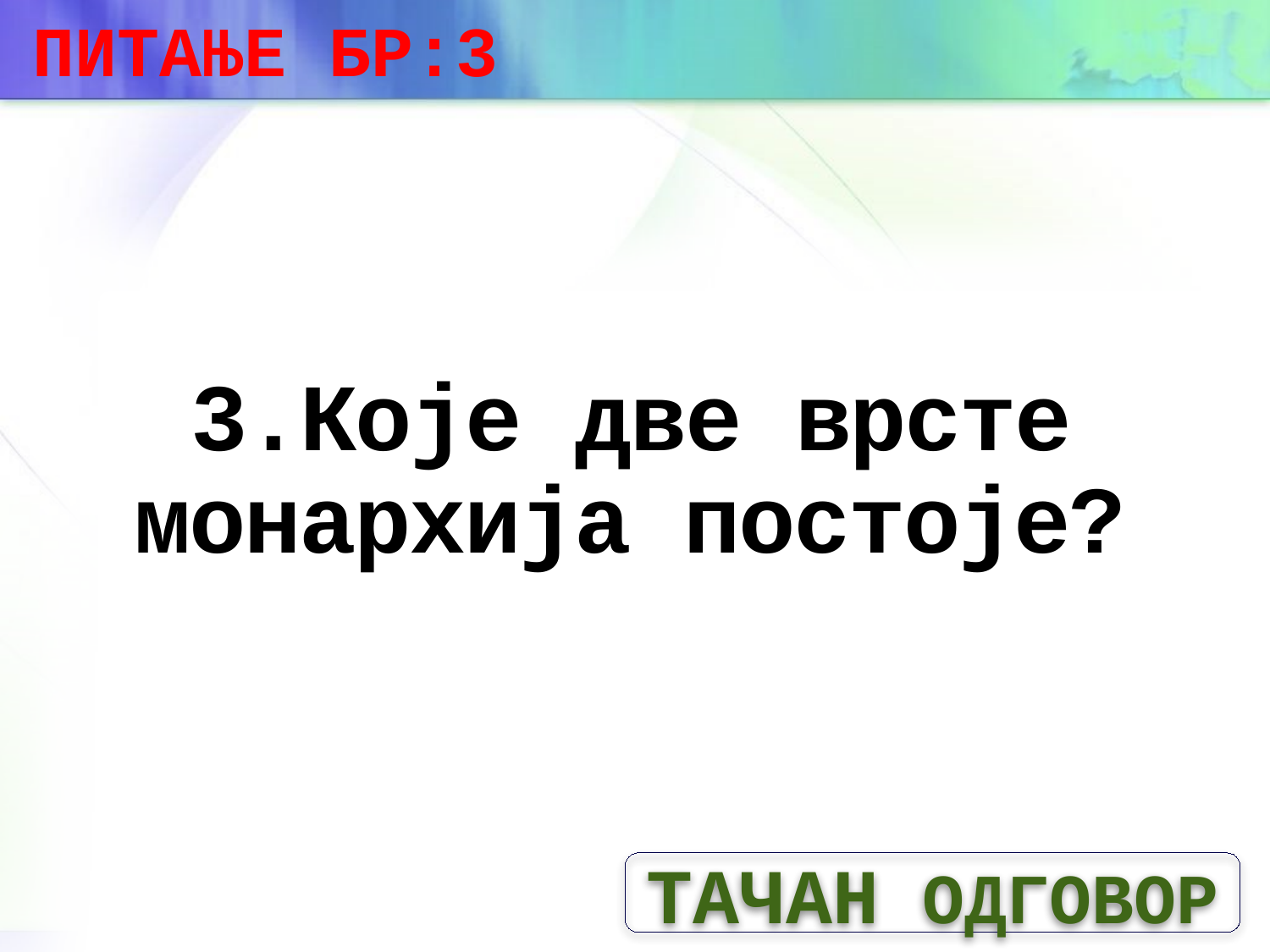

ПИТАЊЕ БР:3
# 3.Које две врсте монархија постоје?
ТАЧАН ОДГОВОР